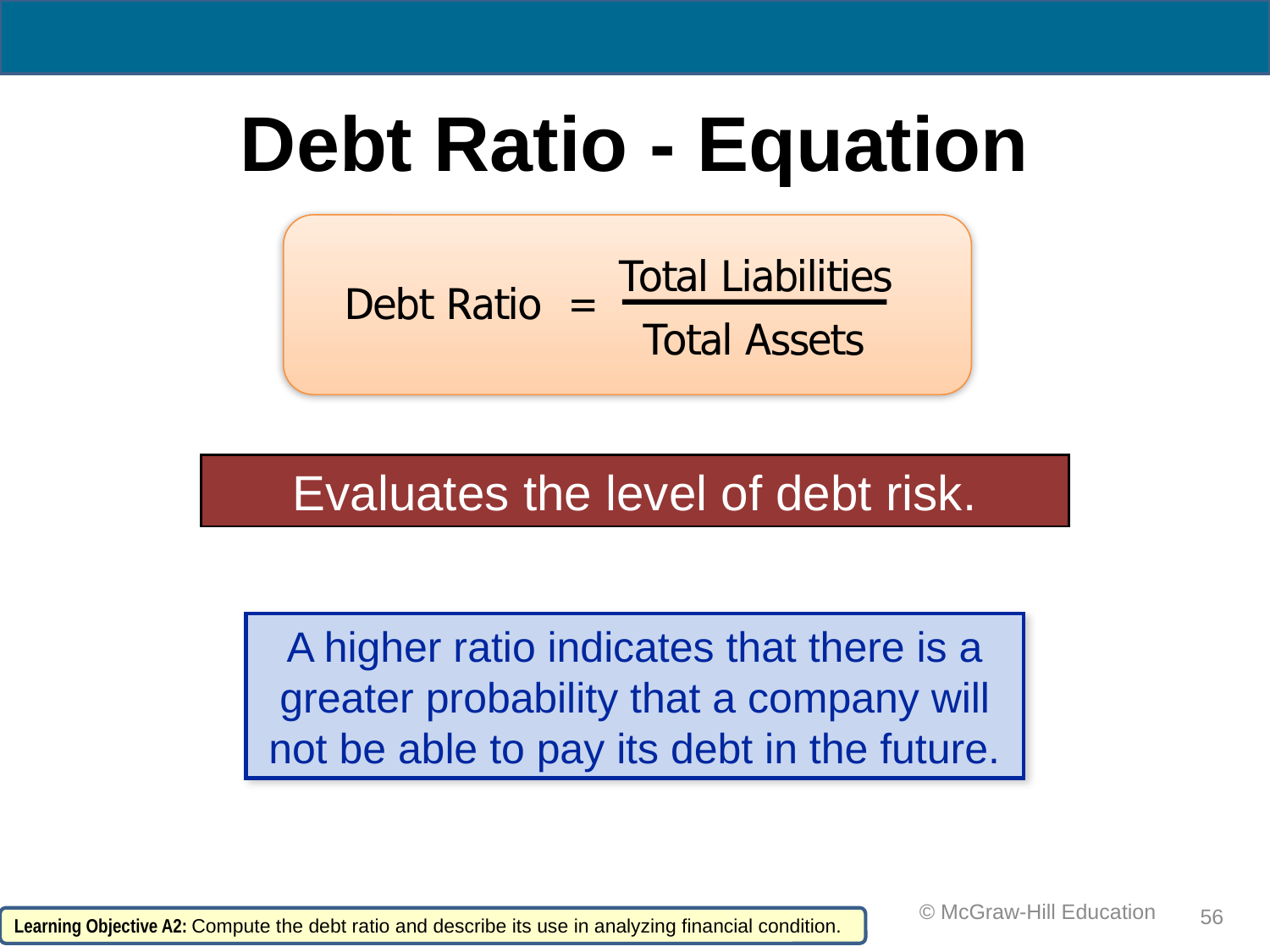

# Debt Ratio - Equation

Total Liabilities
Debt Ratio  =

Total Assets
Evaluates the level of debt risk.
A higher ratio indicates that there is a greater probability that a company will not be able to pay its debt in the future.
56
 © McGraw-Hill Education
Learning Objective A2: Compute the debt ratio and describe its use in analyzing financial condition.